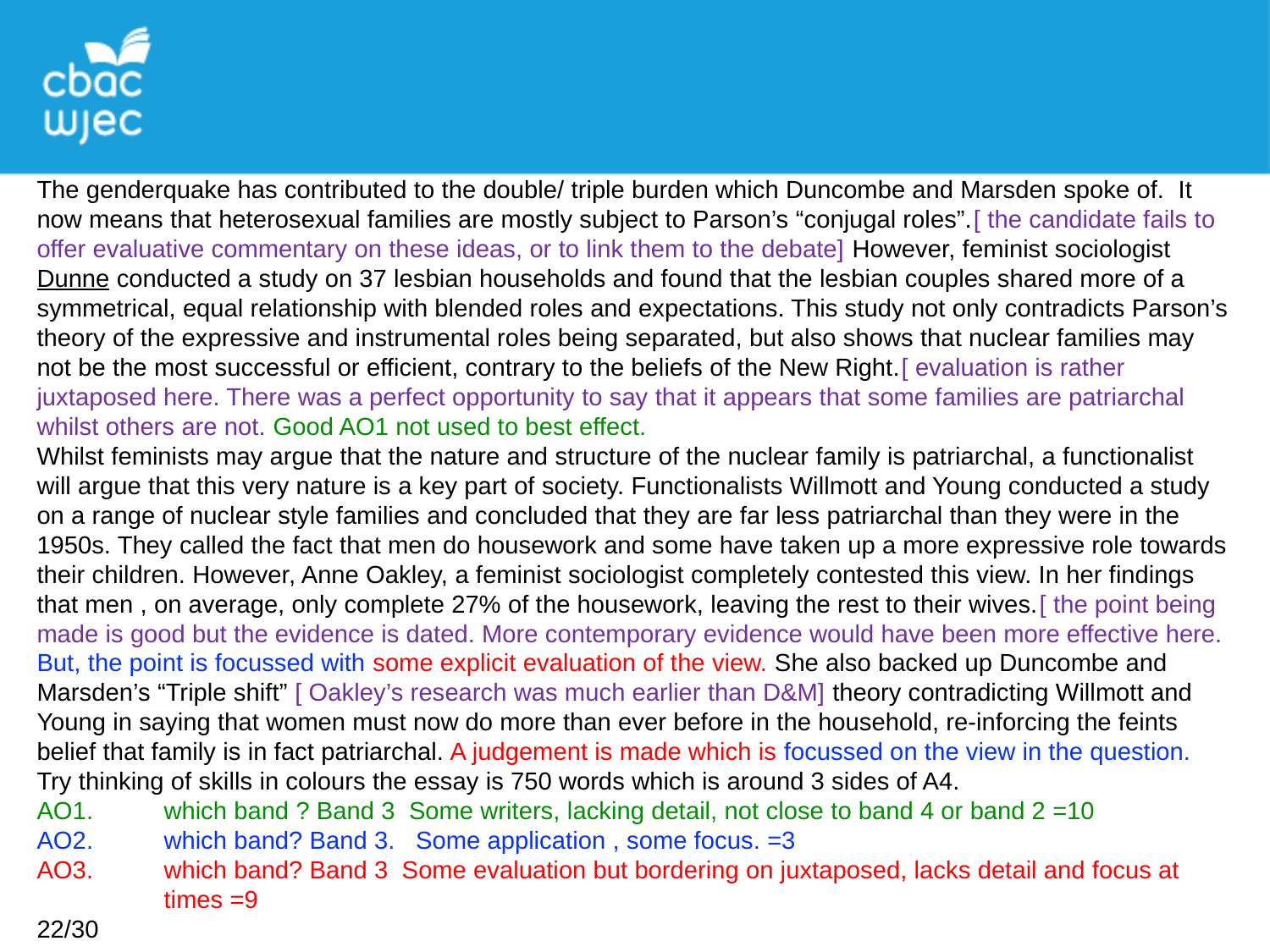

The genderquake has contributed to the double/ triple burden which Duncombe and Marsden spoke of.  It now means that heterosexual families are mostly subject to Parson’s “conjugal roles”.[ the candidate fails to offer evaluative commentary on these ideas, or to link them to the debate] However, feminist sociologist Dunne conducted a study on 37 lesbian households and found that the lesbian couples shared more of a symmetrical, equal relationship with blended roles and expectations. This study not only contradicts Parson’s theory of the expressive and instrumental roles being separated, but also shows that nuclear families may not be the most successful or efficient, contrary to the beliefs of the New Right.[ evaluation is rather juxtaposed here. There was a perfect opportunity to say that it appears that some families are patriarchal whilst others are not. Good AO1 not used to best effect.
Whilst feminists may argue that the nature and structure of the nuclear family is patriarchal, a functionalist will argue that this very nature is a key part of society. Functionalists Willmott and Young conducted a study on a range of nuclear style families and concluded that they are far less patriarchal than they were in the 1950s. They called the fact that men do housework and some have taken up a more expressive role towards their children. However, Anne Oakley, a feminist sociologist completely contested this view. In her findings that men , on average, only complete 27% of the housework, leaving the rest to their wives.[ the point being made is good but the evidence is dated. More contemporary evidence would have been more effective here. But, the point is focussed with some explicit evaluation of the view. She also backed up Duncombe and Marsden’s “Triple shift” [ Oakley’s research was much earlier than D&M] theory contradicting Willmott and Young in saying that women must now do more than ever before in the household, re-inforcing the feints belief that family is in fact patriarchal. A judgement is made which is focussed on the view in the question.
Try thinking of skills in colours the essay is 750 words which is around 3 sides of A4.
AO1.	which band ? Band 3  Some writers, lacking detail, not close to band 4 or band 2 =10
AO2.     	which band? Band 3.   Some application , some focus. =3
AO3.       	which band? Band 3  Some evaluation but bordering on juxtaposed, lacks detail and focus at 	times =9
22/30